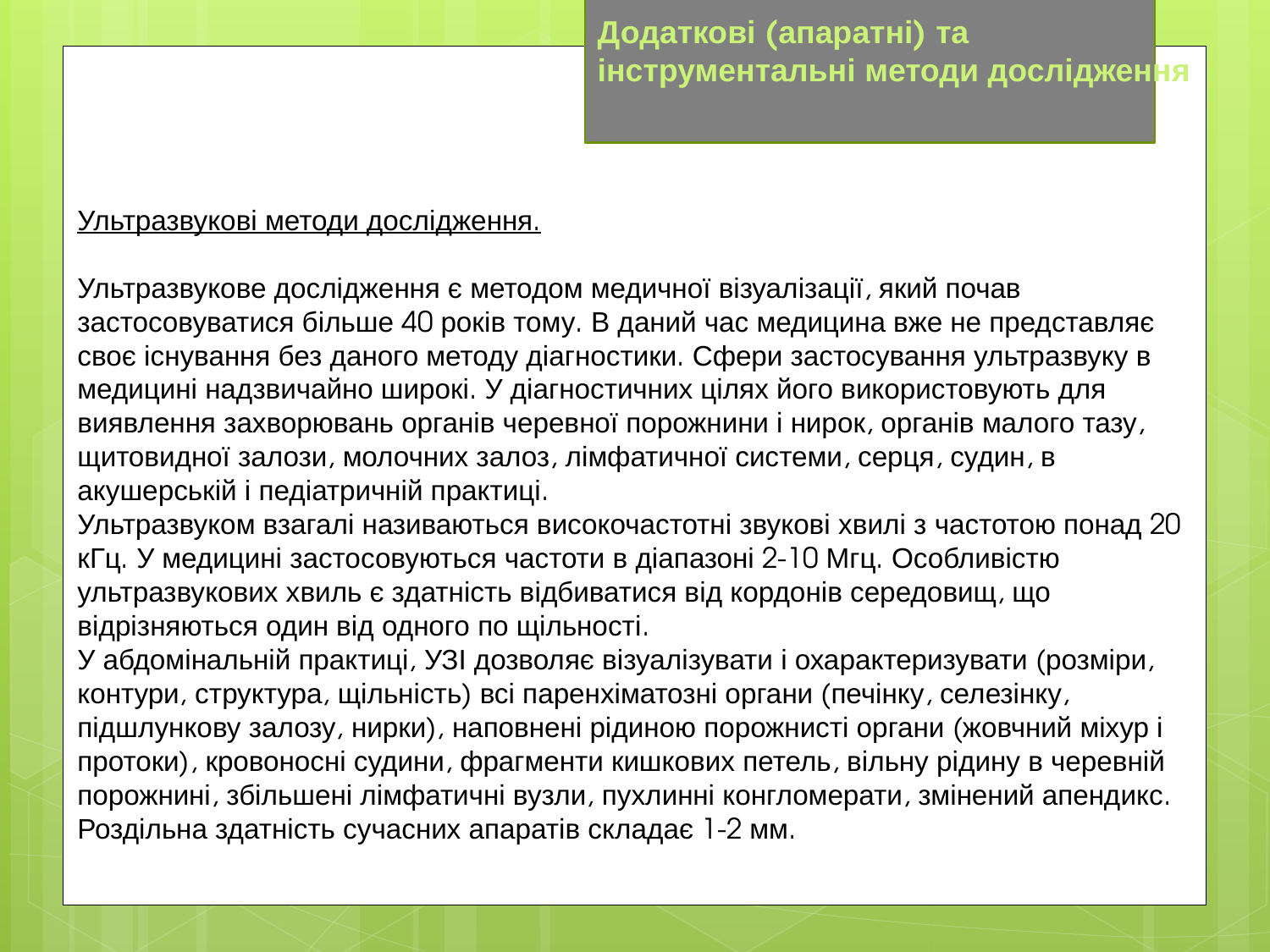

Додаткові (апаратні) та інструментальні методи дослідження
Ультразвукові методи дослідження.

Ультразвукове дослідження є методом медичної візуалізації, який почав застосовуватися більше 40 років тому. В даний час медицина вже не представляє своє існування без даного методу діагностики. Сфери застосування ультразвуку в медицині надзвичайно широкі. У діагностичних цілях його використовують для виявлення захворювань органів черевної порожнини і нирок, органів малого тазу, щитовидної залози, молочних залоз, лімфатичної системи, серця, судин, в акушерській і педіатричній практиці.
Ультразвуком взагалі називаються високочастотні звукові хвилі з частотою понад 20 кГц. У медицині застосовуються частоти в діапазоні 2-10 Мгц. Особливістю ультразвукових хвиль є здатність відбиватися від кордонів середовищ, що відрізняються один від одного по щільності.
У абдомінальній практиці, УЗІ дозволяє візуалізувати і охарактеризувати (розміри, контури, структура, щільність) всі паренхіматозні органи (печінку, селезінку, підшлункову залозу, нирки), наповнені рідиною порожнисті органи (жовчний міхур і протоки), кровоносні судини, фрагменти кишкових петель, вільну рідину в черевній порожнині, збільшені лімфатичні вузли, пухлинні конгломерати, змінений апендикс. Роздільна здатність сучасних апаратів складає 1-2 мм.